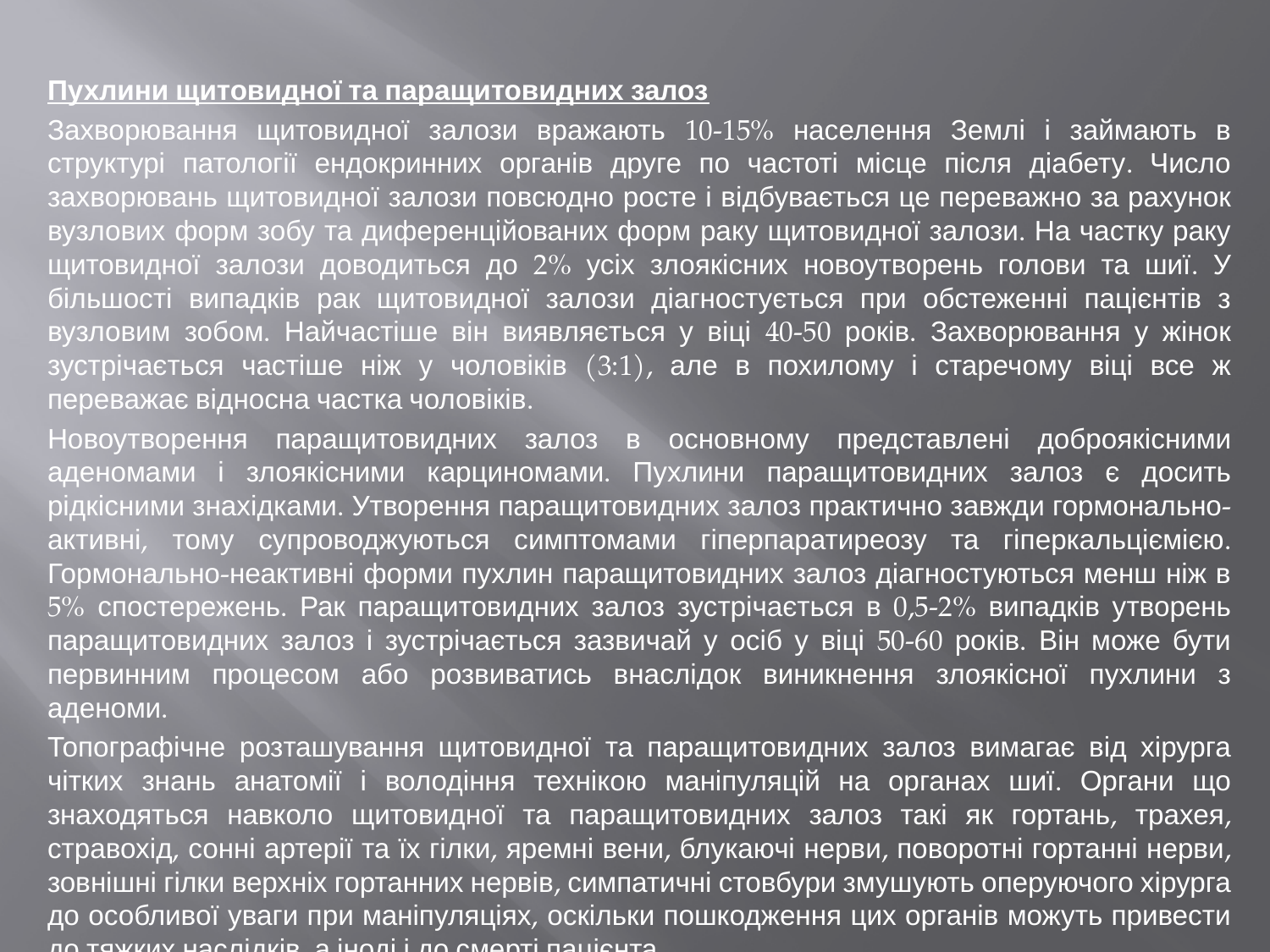

Пухлини щитовидної та паращитовидних залоз
Захворювання щитовидної залози вражають 10-15% населення Землі і займають в структурі патології ендокринних органів друге по частоті місце після діабету. Число захворювань щитовидної залози повсюдно росте і відбувається це переважно за рахунок вузлових форм зобу та диференційованих форм раку щитовидної залози. На частку раку щитовидної залози доводиться до 2% усіх злоякісних новоутворень голови та шиї. У більшості випадків рак щитовидної залози діагностується при обстеженні пацієнтів з вузловим зобом. Найчастіше він виявляється у віці 40-50 років. Захворювання у жінок зустрічається частіше ніж у чоловіків (3:1), але в похилому і старечому віці все ж переважає відносна частка чоловіків.
Новоутворення паращитовидних залоз в основному представлені доброякісними аденомами і злоякісними карциномами. Пухлини паращитовидних залоз є досить рідкісними знахідками. Утворення паращитовидних залоз практично завжди гормонально-активні, тому супроводжуються симптомами гіперпаратиреозу та гіперкальціємією. Гормонально-неактивні форми пухлин паращитовидних залоз діагностуються менш ніж в 5% спостережень. Рак паращитовидних залоз зустрічається в 0,5-2% випадків утворень паращитовидних залоз і зустрічається зазвичай у осіб у віці 50-60 років. Він може бути первинним процесом або розвиватись внаслідок виникнення злоякісної пухлини з аденоми.
Топографічне розташування щитовидної та паращитовидних залоз вимагає від хірурга чітких знань анатомії і володіння технікою маніпуляцій на органах шиї. Органи що знаходяться навколо щитовидної та паращитовидних залоз такі як гортань, трахея, стравохід, сонні артерії та їх гілки, яремні вени, блукаючі нерви, поворотні гортанні нерви, зовнішні гілки верхніх гортанних нервів, симпатичні стовбури змушують оперуючого хірурга до особливої уваги при маніпуляціях, оскільки пошкодження цих органів можуть привести до тяжких наслідків, а іноді і до смерті пацієнта.